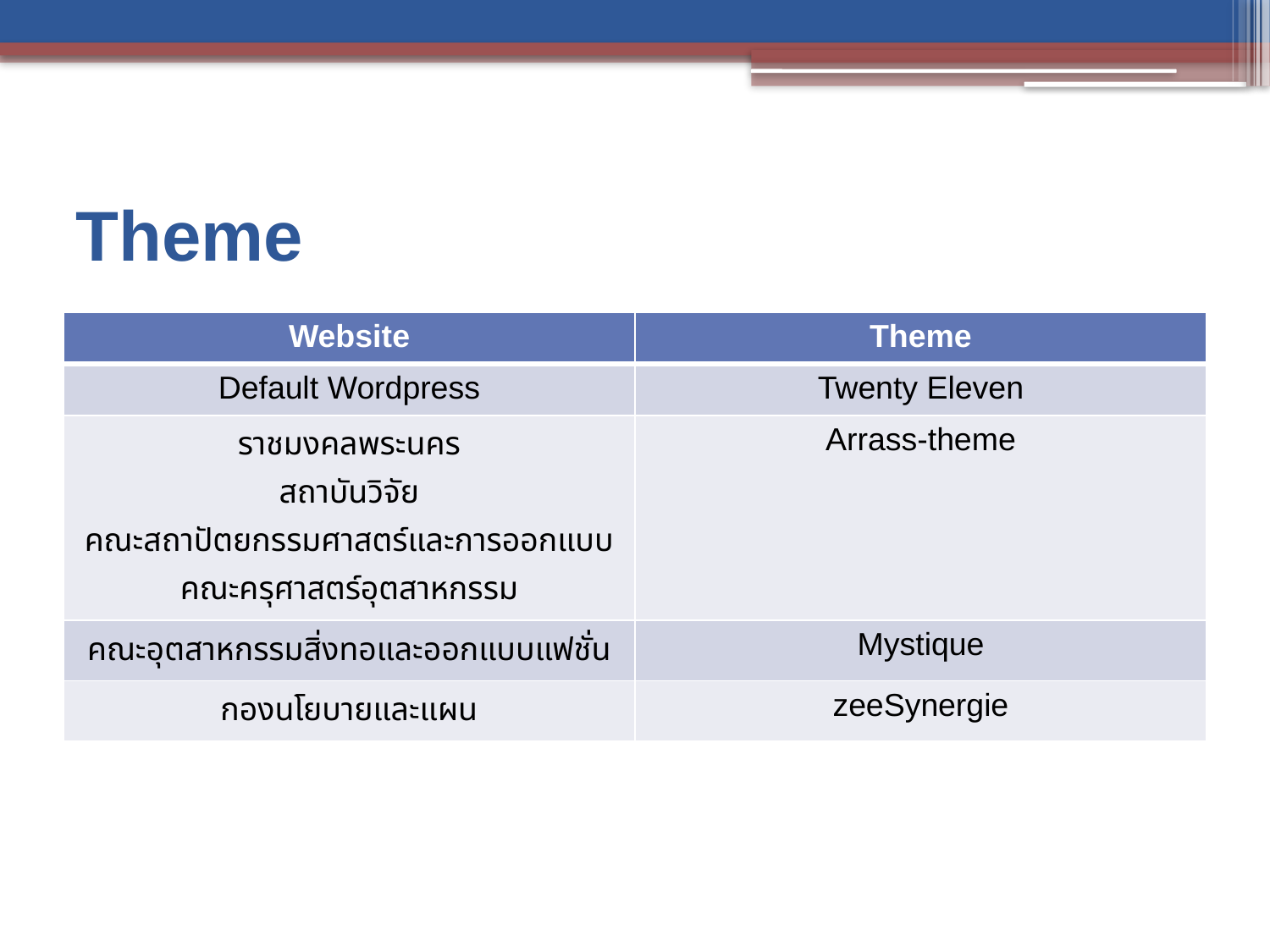

# Theme
| Website | Theme |
| --- | --- |
| Default Wordpress | Twenty Eleven |
| ราชมงคลพระนคร สถาบันวิจัย คณะสถาปัตยกรรมศาสตร์และการออกแบบ คณะครุศาสตร์อุตสาหกรรม | Arrass-theme |
| คณะอุตสาหกรรมสิ่งทอและออกแบบแฟชั่น | Mystique |
| กองนโยบายและแผน | zeeSynergie |